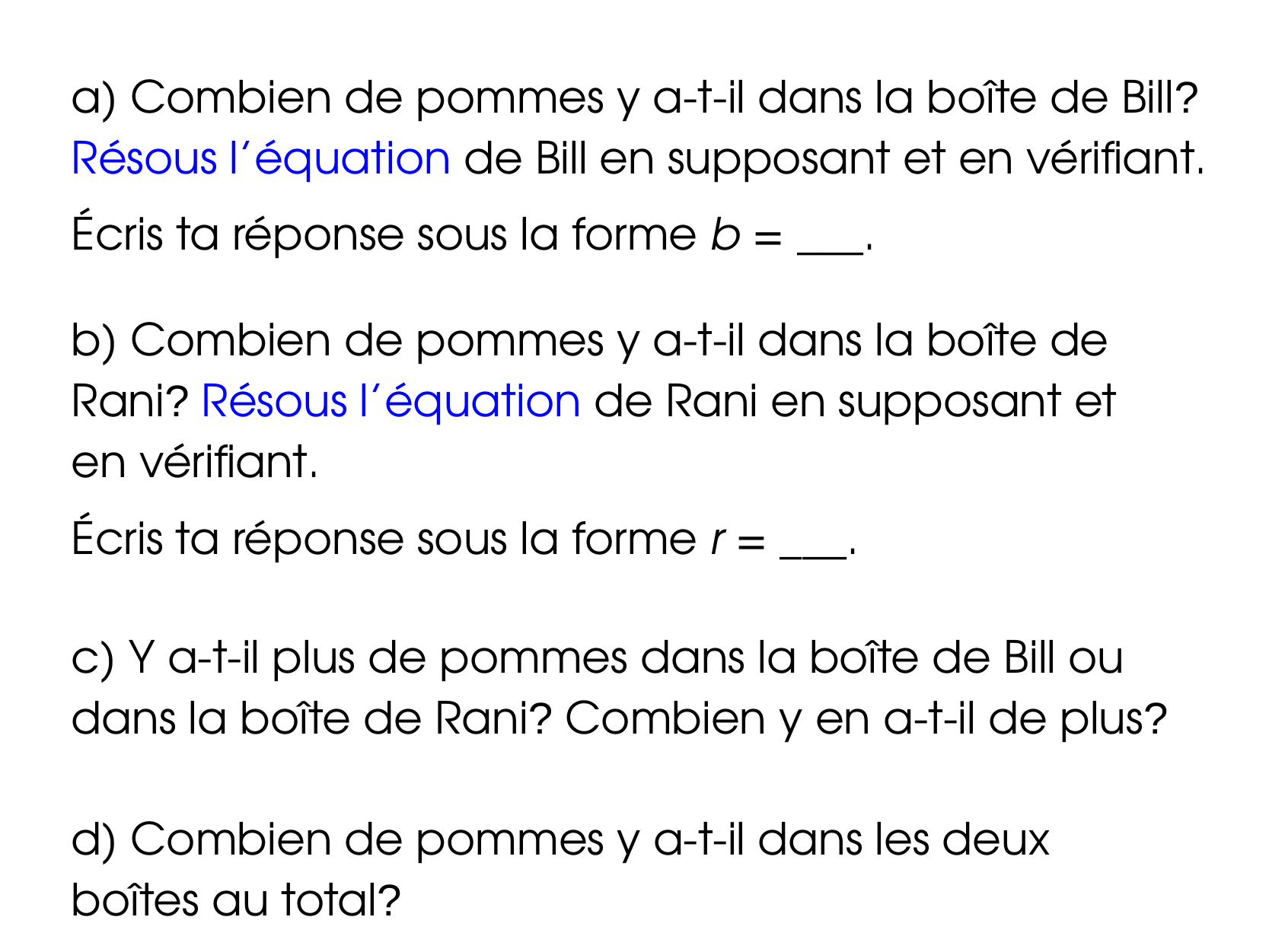

a) Combien de pommes y a-t-il dans la boîte de Bill? Résous l’équation de Bill en supposant et en vérifiant.
Écris ta réponse sous la forme b = ___.
b) Combien de pommes y a-t-il dans la boîte de Rani? Résous l’équation de Rani en supposant et en vérifiant.
Écris ta réponse sous la forme r = ___.
c) Y a-t-il plus de pommes dans la boîte de Bill ou dans la boîte de Rani? Combien y en a-t-il de plus?
d) Combien de pommes y a-t-il dans les deux boîtes au total?